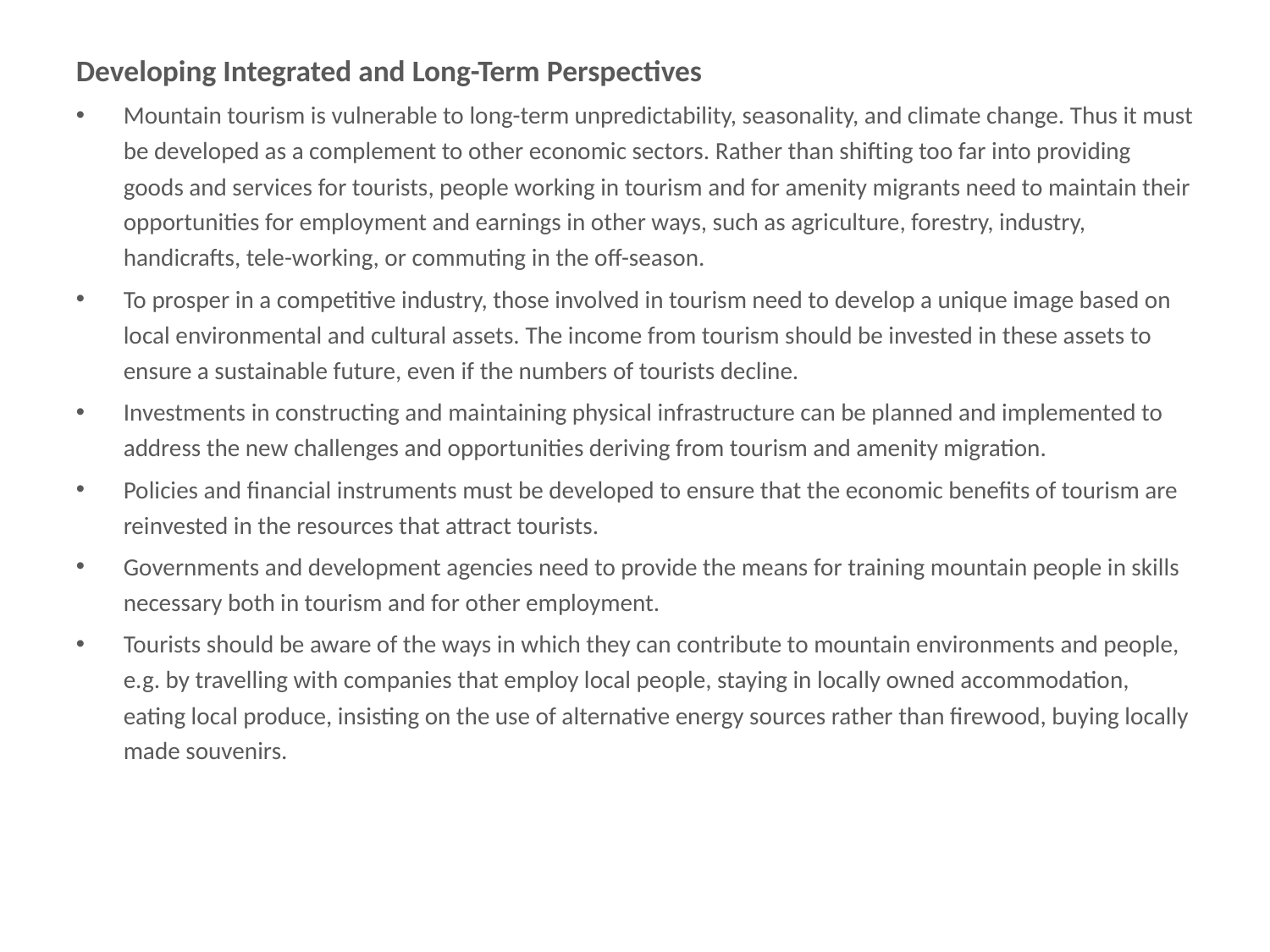

# Developing Integrated and Long-Term Perspectives
Developing Integrated and Long-Term Perspectives
Mountain tourism is vulnerable to long-term unpredictability, seasonality, and climate change. Thus it must be developed as a complement to other economic sectors. Rather than shifting too far into providing goods and services for tourists, people working in tourism and for amenity migrants need to maintain their opportunities for employment and earnings in other ways, such as agriculture, forestry, industry, handicrafts, tele-working, or commuting in the off-season.
To prosper in a competitive industry, those involved in tourism need to develop a unique image based on local environmental and cultural assets. The income from tourism should be invested in these assets to ensure a sustainable future, even if the numbers of tourists decline.
Investments in constructing and maintaining physical infrastructure can be planned and implemented to address the new challenges and opportunities deriving from tourism and amenity migration.
Policies and financial instruments must be developed to ensure that the economic benefits of tourism are reinvested in the resources that attract tourists.
Governments and development agencies need to provide the means for training mountain people in skills necessary both in tourism and for other employment.
Tourists should be aware of the ways in which they can contribute to mountain environments and people, e.g. by travelling with companies that employ local people, staying in locally owned accommodation, eating local produce, insisting on the use of alternative energy sources rather than firewood, buying locally made souvenirs.